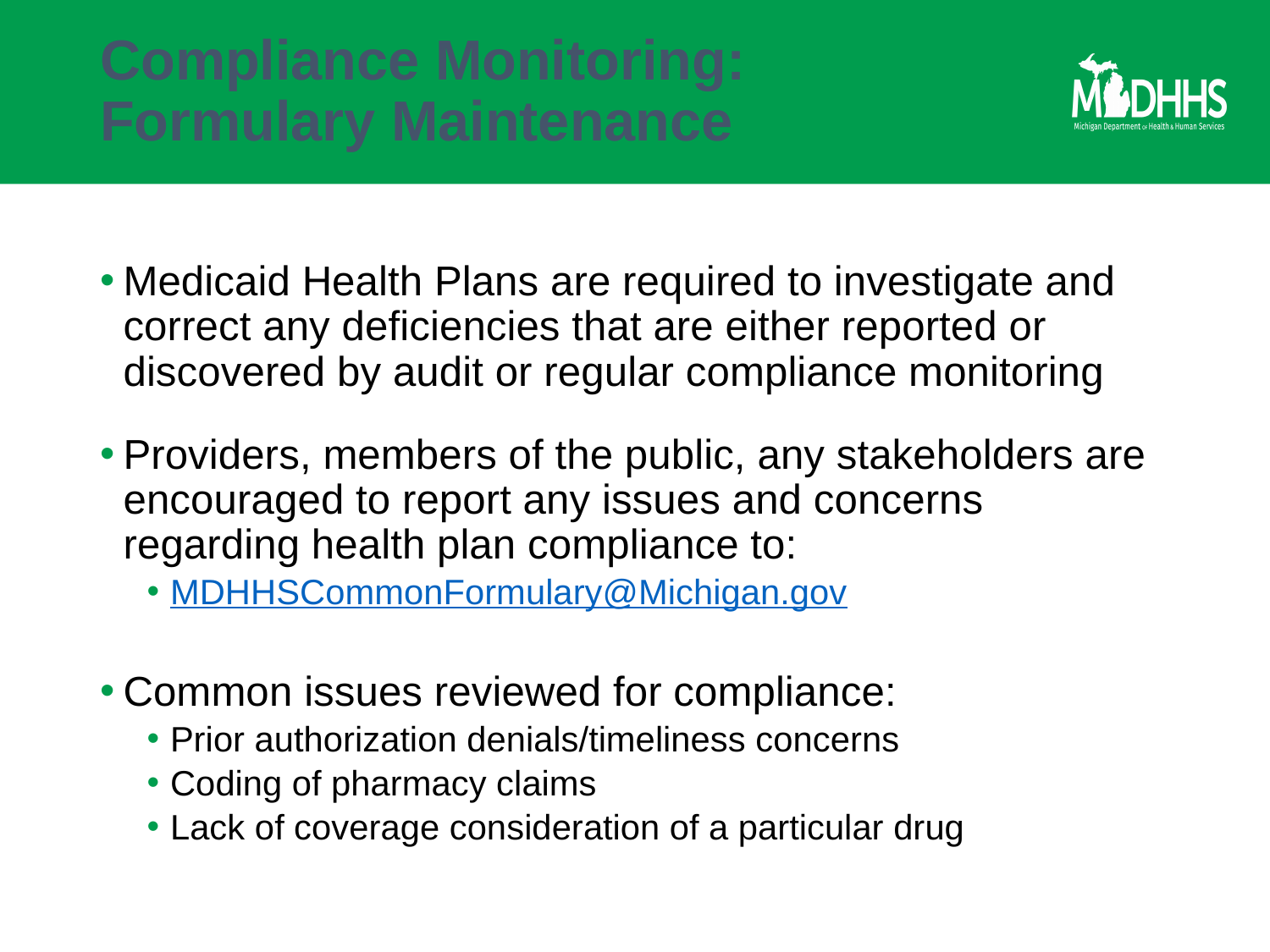

# Compliance Monitoring: Formulary Maintenance
Medicaid Health Plans are required to investigate and correct any deficiencies that are either reported or discovered by audit or regular compliance monitoring

Providers, members of the public, any stakeholders are encouraged to report any issues and concerns regarding health plan compliance to:
MDHHSCommonFormulary@Michigan.gov

Common issues reviewed for compliance:
Prior authorization denials/timeliness concerns
Coding of pharmacy claims
Lack of coverage consideration of a particular drug